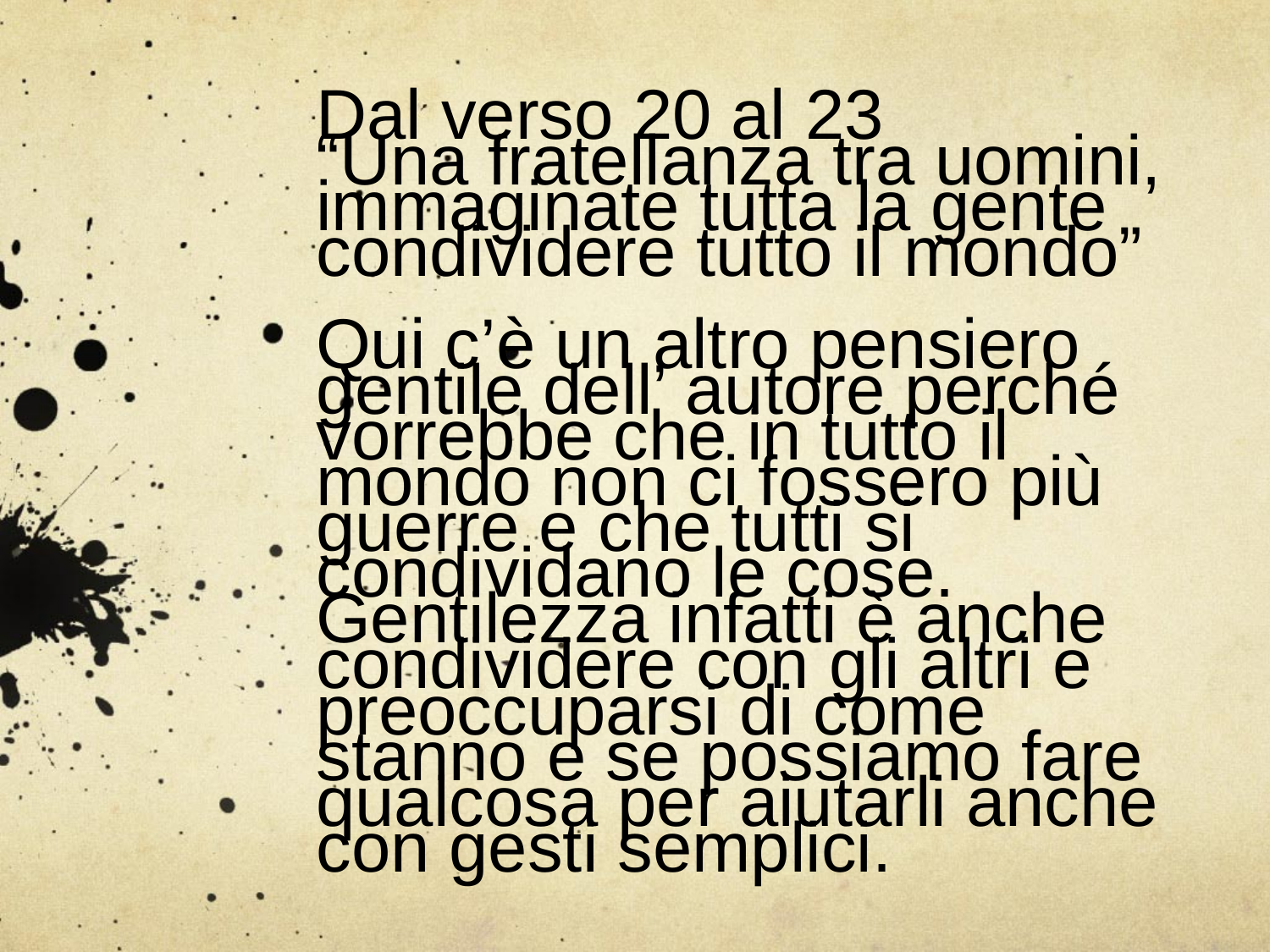

Dal verso 20 al 23
“Una fratellanza tra uomini, immaginate tutta la gente condividere tutto il mondo”

Qui c’è un altro pensiero gentile dell’ autore perché vorrebbe che in tutto il mondo non ci fossero più  guerre e che tutti si condividano le cose.
Gentilezza infatti è anche condividere con gli altri e preoccuparsi di come stanno e se possiamo fare qualcosa per aiutarli anche con gesti semplici.